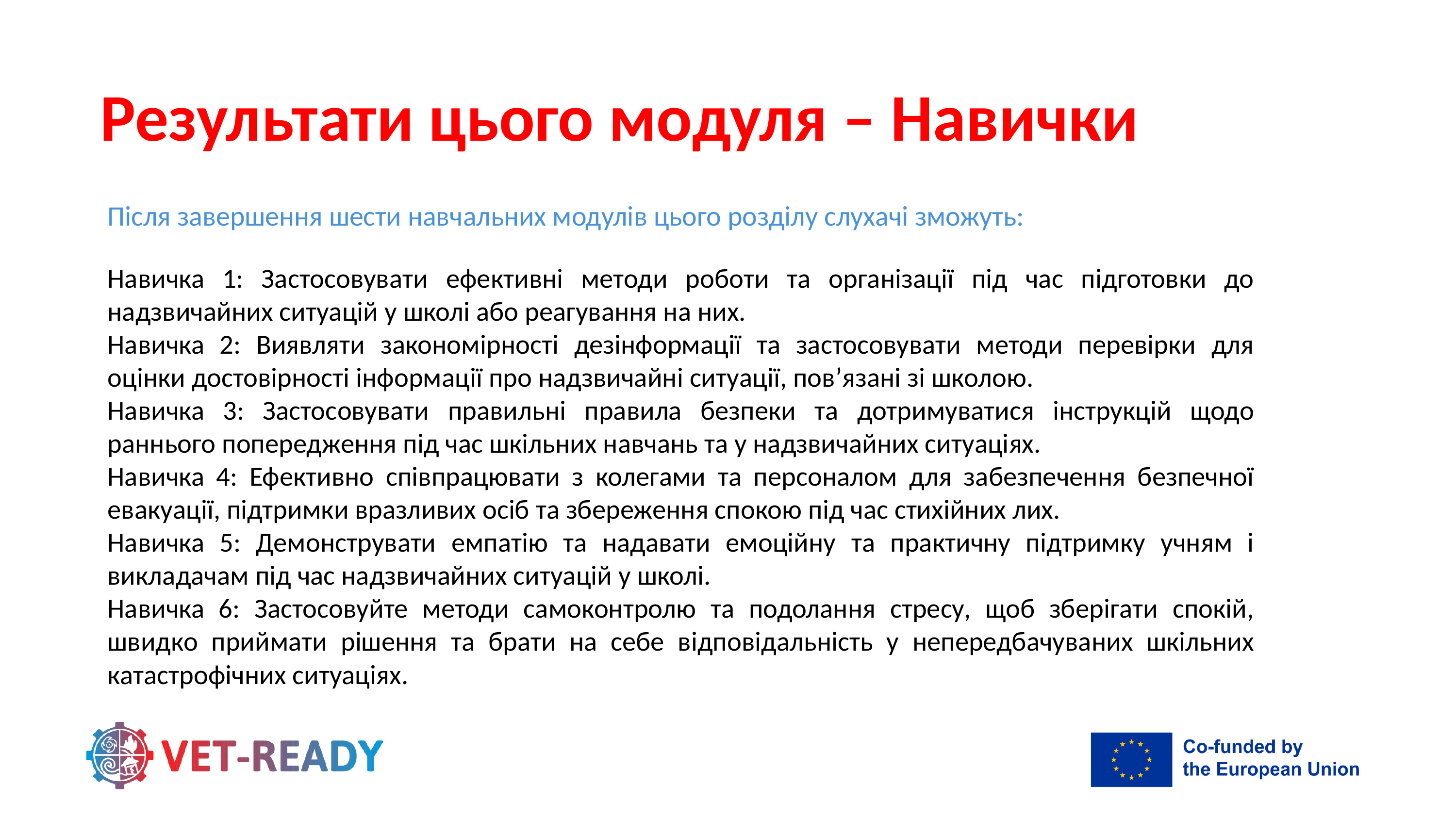

Результати цього модуля – Навички
Після завершення шести навчальних модулів цього розділу слухачі зможуть:

Навичка 1: Застосовувати ефективні методи роботи та організації під час підготовки до надзвичайних ситуацій у школі або реагування на них.
Навичка 2: Виявляти закономірності дезінформації та застосовувати методи перевірки для оцінки достовірності інформації про надзвичайні ситуації, пов’язані зі школою.
Навичка 3: Застосовувати правильні правила безпеки та дотримуватися інструкцій щодо раннього попередження під час шкільних навчань та у надзвичайних ситуаціях.
Навичка 4: Ефективно співпрацювати з колегами та персоналом для забезпечення безпечної евакуації, підтримки вразливих осіб та збереження спокою під час стихійних лих.
Навичка 5: Демонструвати емпатію та надавати емоційну та практичну підтримку учням і викладачам під час надзвичайних ситуацій у школі.
Навичка 6: Застосовуйте методи самоконтролю та подолання стресу, щоб зберігати спокій, швидко приймати рішення та брати на себе відповідальність у непередбачуваних шкільних катастрофічних ситуаціях.